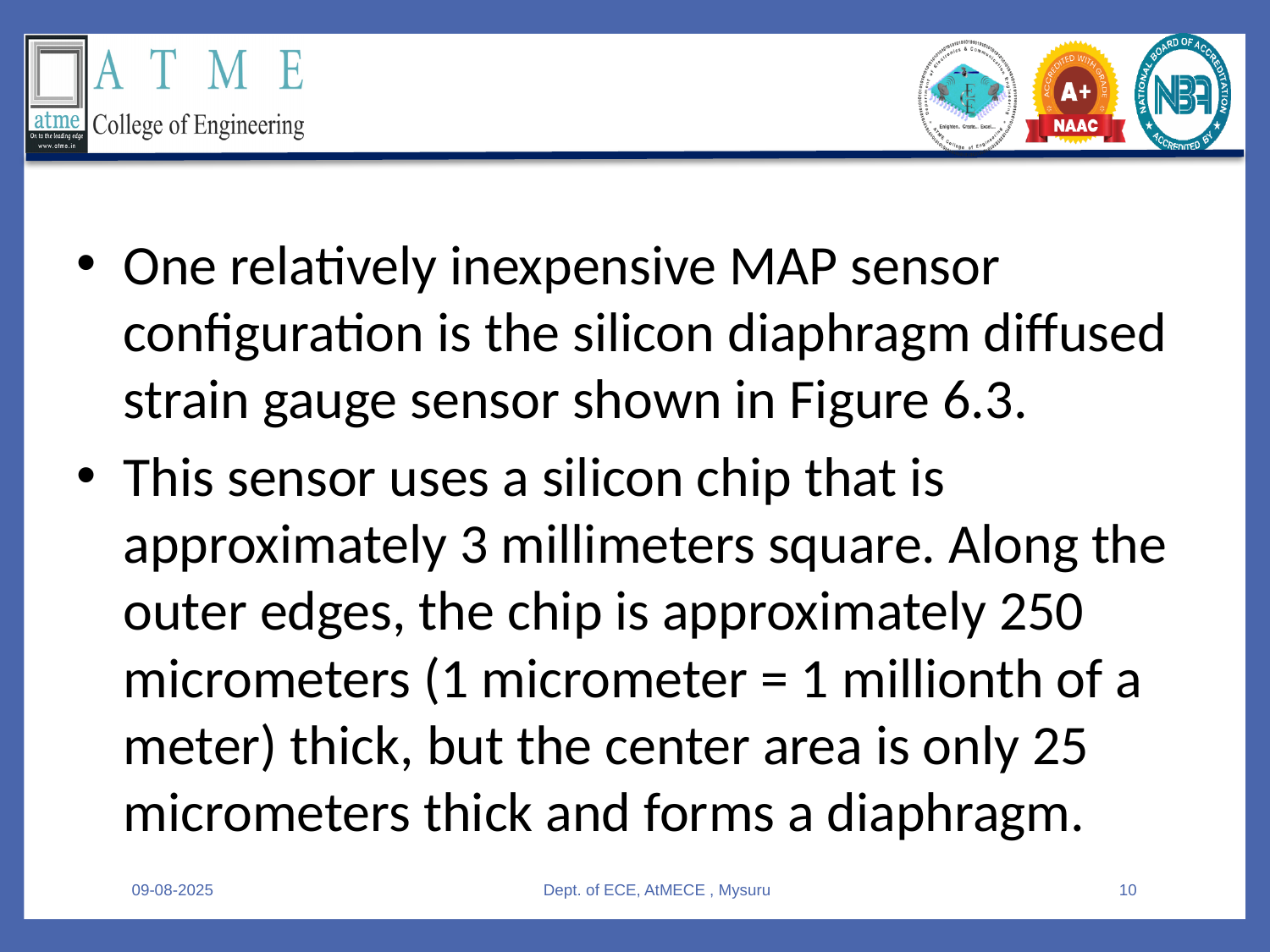

One relatively inexpensive MAP sensor configuration is the silicon diaphragm diffused strain gauge sensor shown in Figure 6.3.
This sensor uses a silicon chip that is approximately 3 millimeters square. Along the outer edges, the chip is approximately 250 micrometers (1 micrometer = 1 millionth of a meter) thick, but the center area is only 25 micrometers thick and forms a diaphragm.
09-08-2025
Dept. of ECE, AtMECE , Mysuru
10